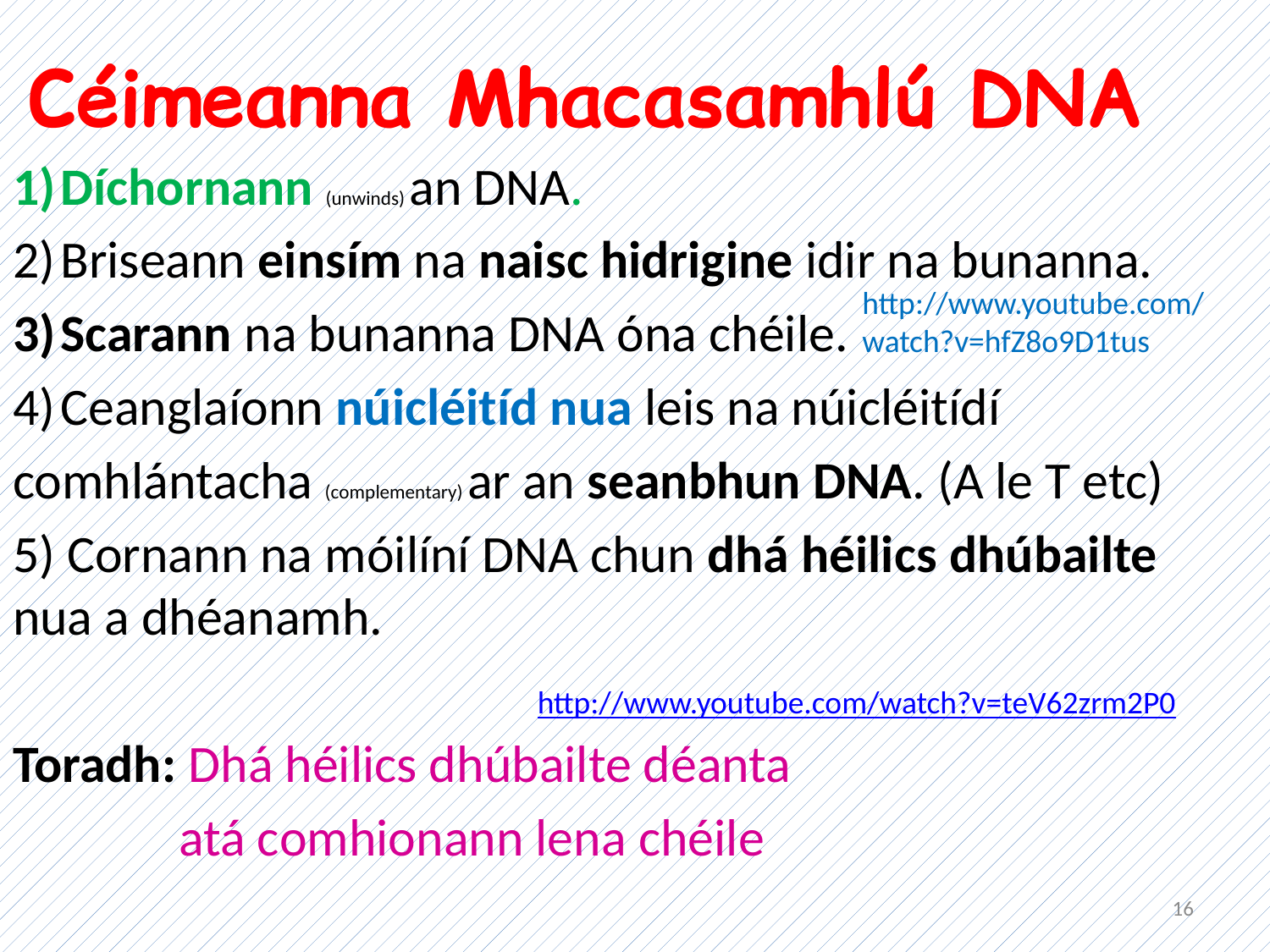

# Céimeanna Mhacasamhlú DNA
Díchornann (unwinds) an DNA.
Briseann einsím na naisc hidrigine idir na bunanna.
Scarann na bunanna DNA óna chéile.
Ceanglaíonn núicléitíd nua leis na núicléitídí
comhlántacha (complementary) ar an seanbhun DNA. (A le T etc)
5) Cornann na móilíní DNA chun dhá héilics dhúbailte nua a dhéanamh.

Toradh: Dhá héilics dhúbailte déanta
              atá comhionann lena chéile

http://www.youtube.com/watch?v=hfZ8o9D1tus
http://www.youtube.com/watch?v=teV62zrm2P0
16